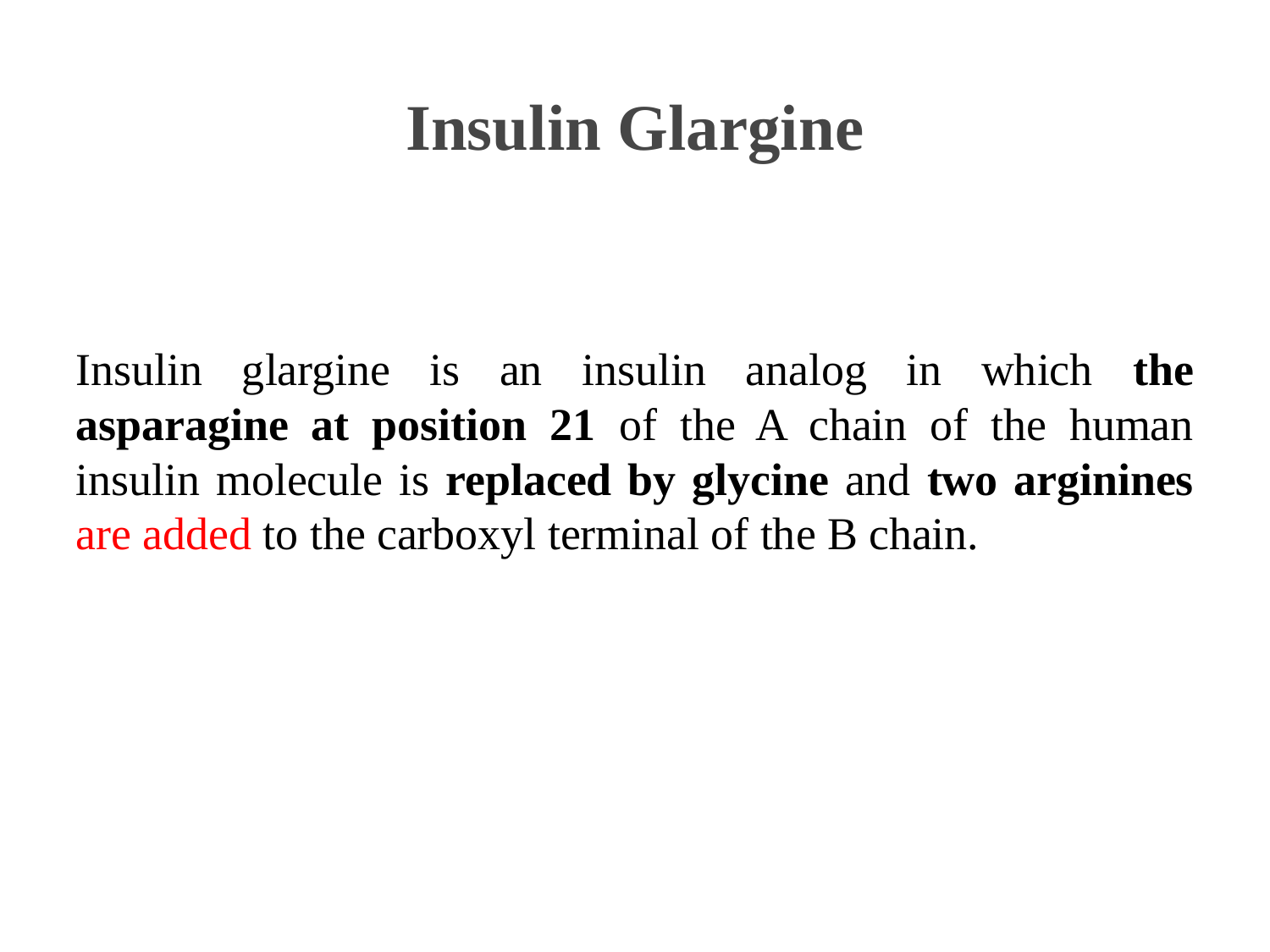

# Insulin Glargine

Insulin glargine is an insulin analog in which the asparagine at position 21 of the A chain of the human insulin molecule is replaced by glycine and two arginines are added to the carboxyl terminal of the B chain.